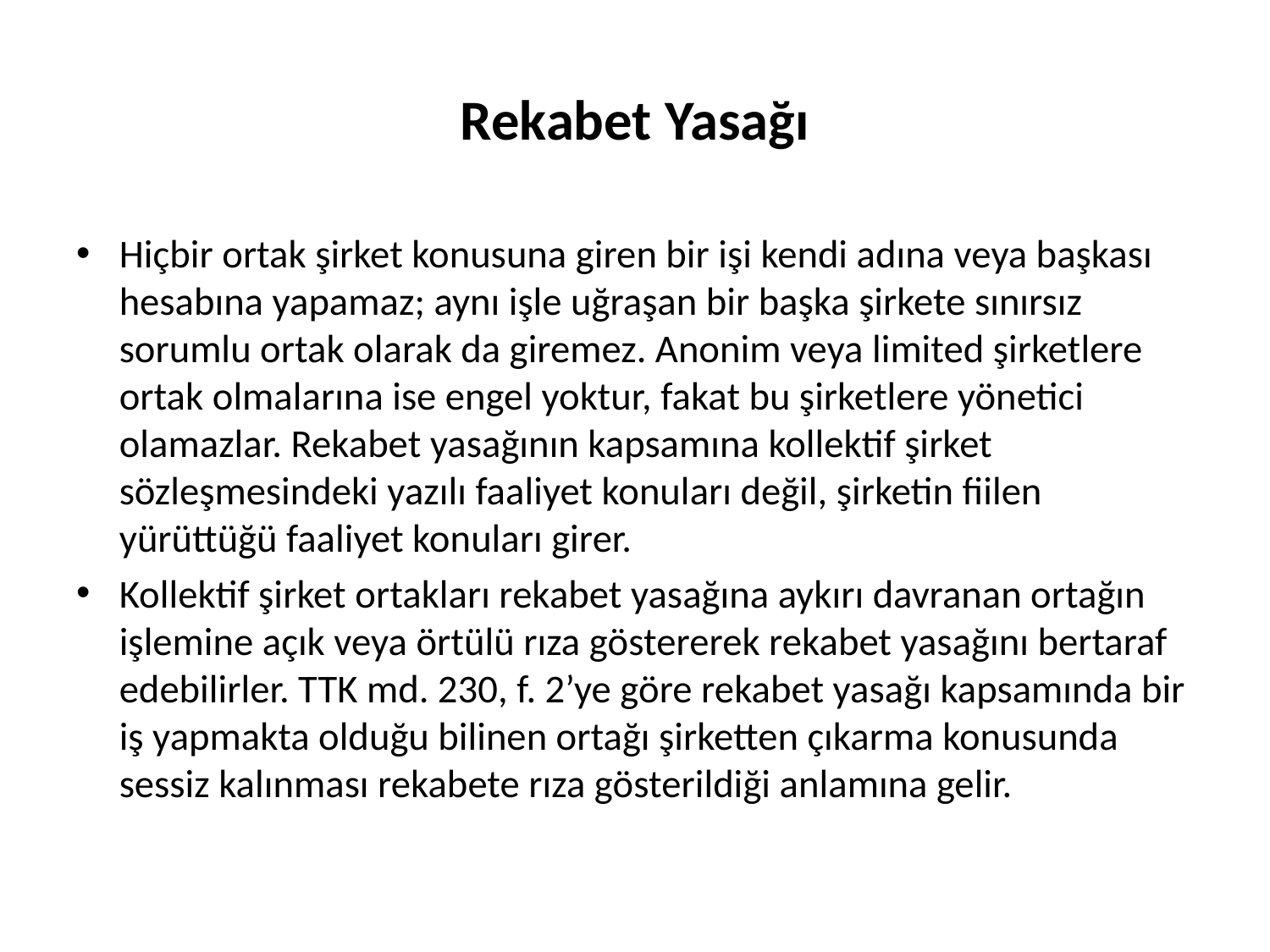

# Rekabet Yasağı
Hiçbir ortak şirket konusuna giren bir işi kendi adına veya başkası hesabına yapamaz; aynı işle uğraşan bir başka şirkete sınırsız sorumlu ortak olarak da giremez. Anonim veya limited şirketlere ortak olmalarına ise engel yoktur, fakat bu şirketlere yönetici olamazlar. Rekabet yasağının kapsamına kollektif şirket sözleşmesindeki yazılı faaliyet konuları değil, şirketin fiilen yürüttüğü faaliyet konuları girer.
Kollektif şirket ortakları rekabet yasağına aykırı davranan ortağın işlemine açık veya örtülü rıza göstererek rekabet yasağını bertaraf edebilirler. TTK md. 230, f. 2’ye göre rekabet yasağı kapsamında bir iş yapmakta olduğu bilinen ortağı şirketten çıkarma konusunda sessiz kalınması rekabete rıza gösterildiği anlamına gelir.